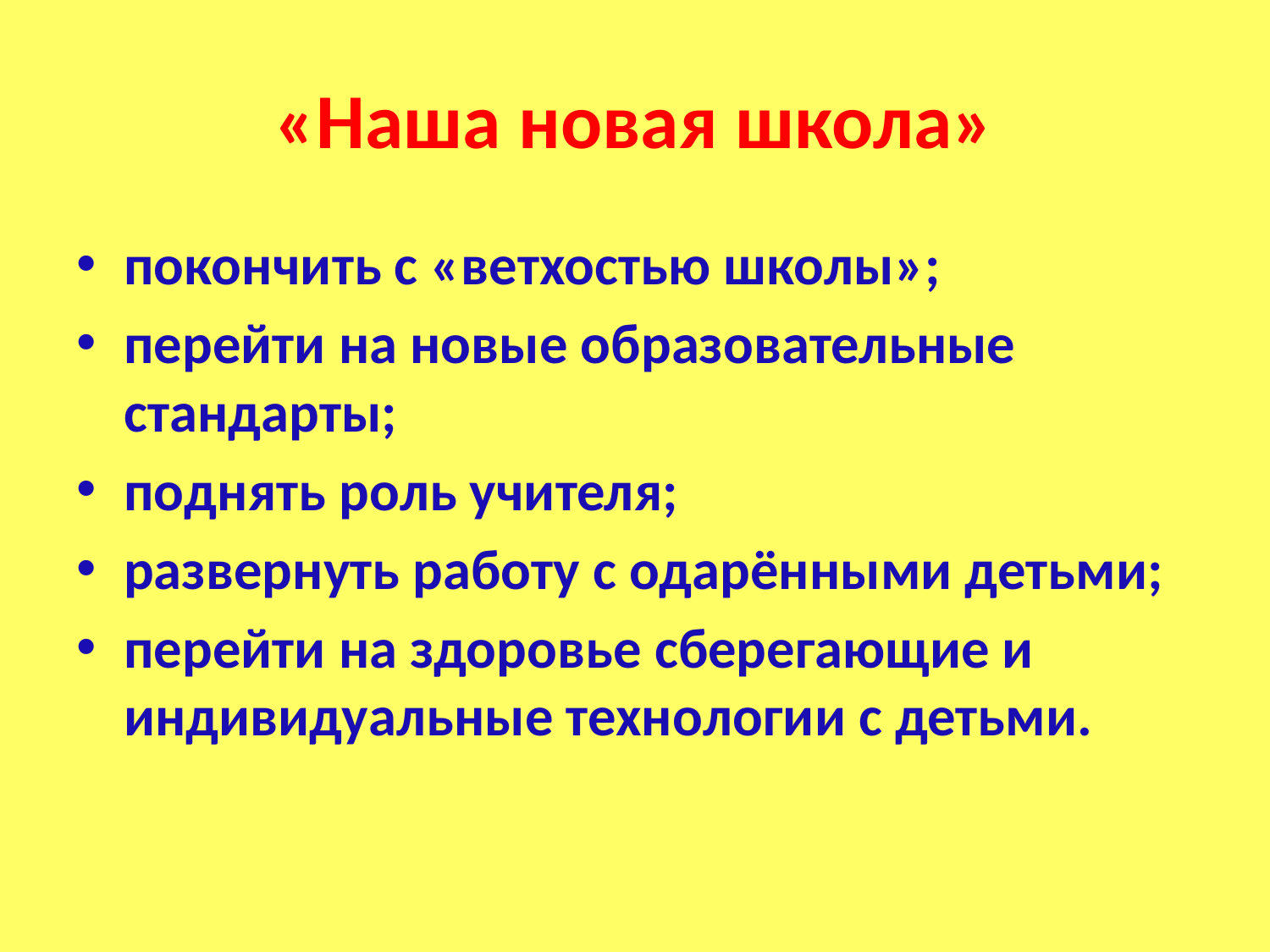

# «Наша новая школа»
покончить с «ветхостью школы»;
перейти на новые образовательные стандарты;
поднять роль учителя;
развернуть работу с одарёнными детьми;
перейти на здоровье сберегающие и индивидуальные технологии с детьми.